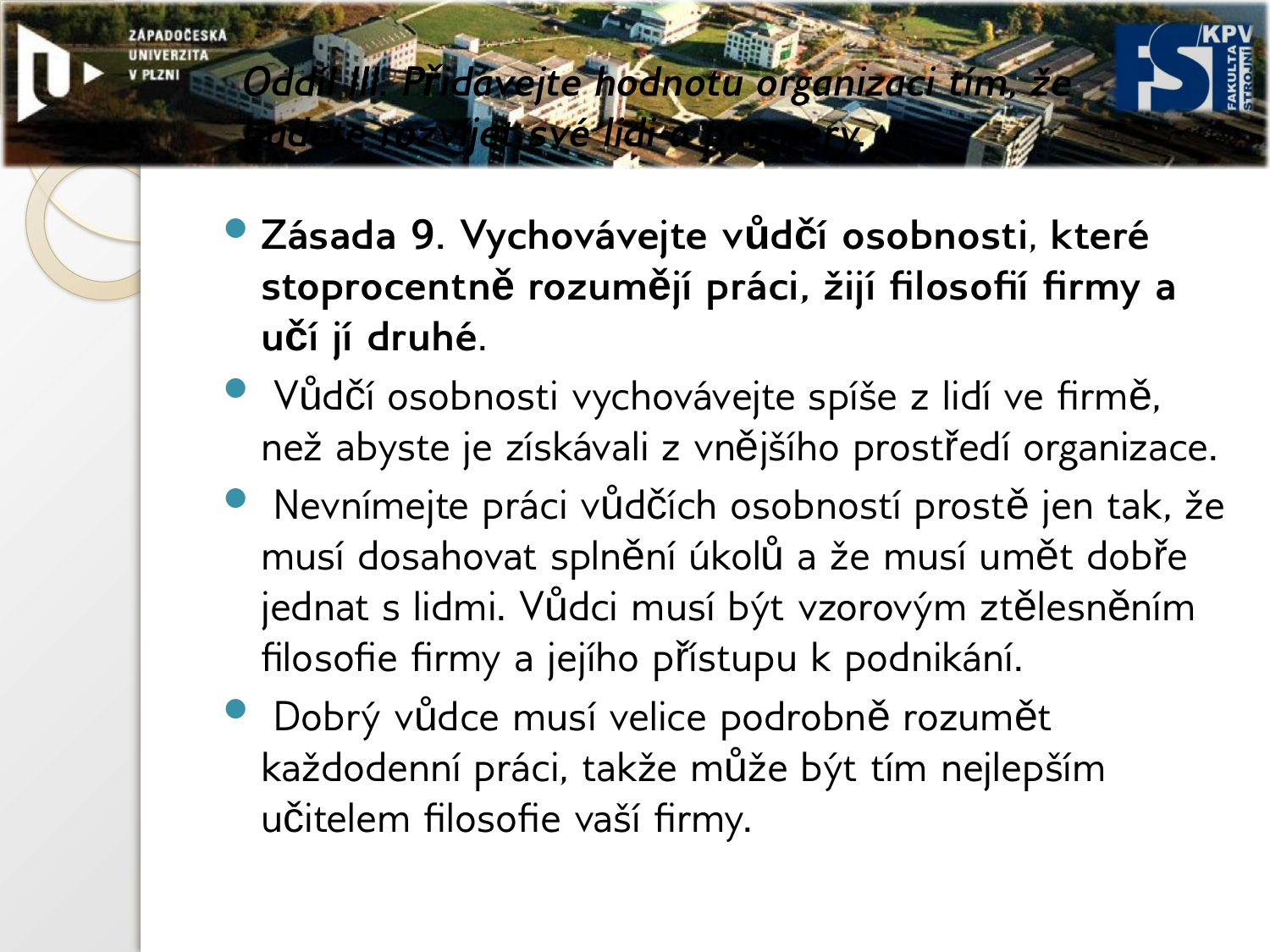

# Oddíl III. Přidávejte hodnotu organizaci tím, že budete rozvíjet své lidi a partnery.
Zásada 9. Vychovávejte vůdčí osobnosti, které stoprocentně rozumějí práci, žijí filosofií firmy a učí jí druhé.
 Vůdčí osobnosti vychovávejte spíše z lidí ve firmě, než abyste je získávali z vnějšího prostředí organizace.
 Nevnímejte práci vůdčích osobností prostě jen tak, že musí dosahovat splnění úkolů a že musí umět dobře jednat s lidmi. Vůdci musí být vzorovým ztělesněním filosofie firmy a jejího přístupu k podnikání.
 Dobrý vůdce musí velice podrobně rozumět každodenní práci, takže může být tím nejlepším učitelem filosofie vaší firmy.